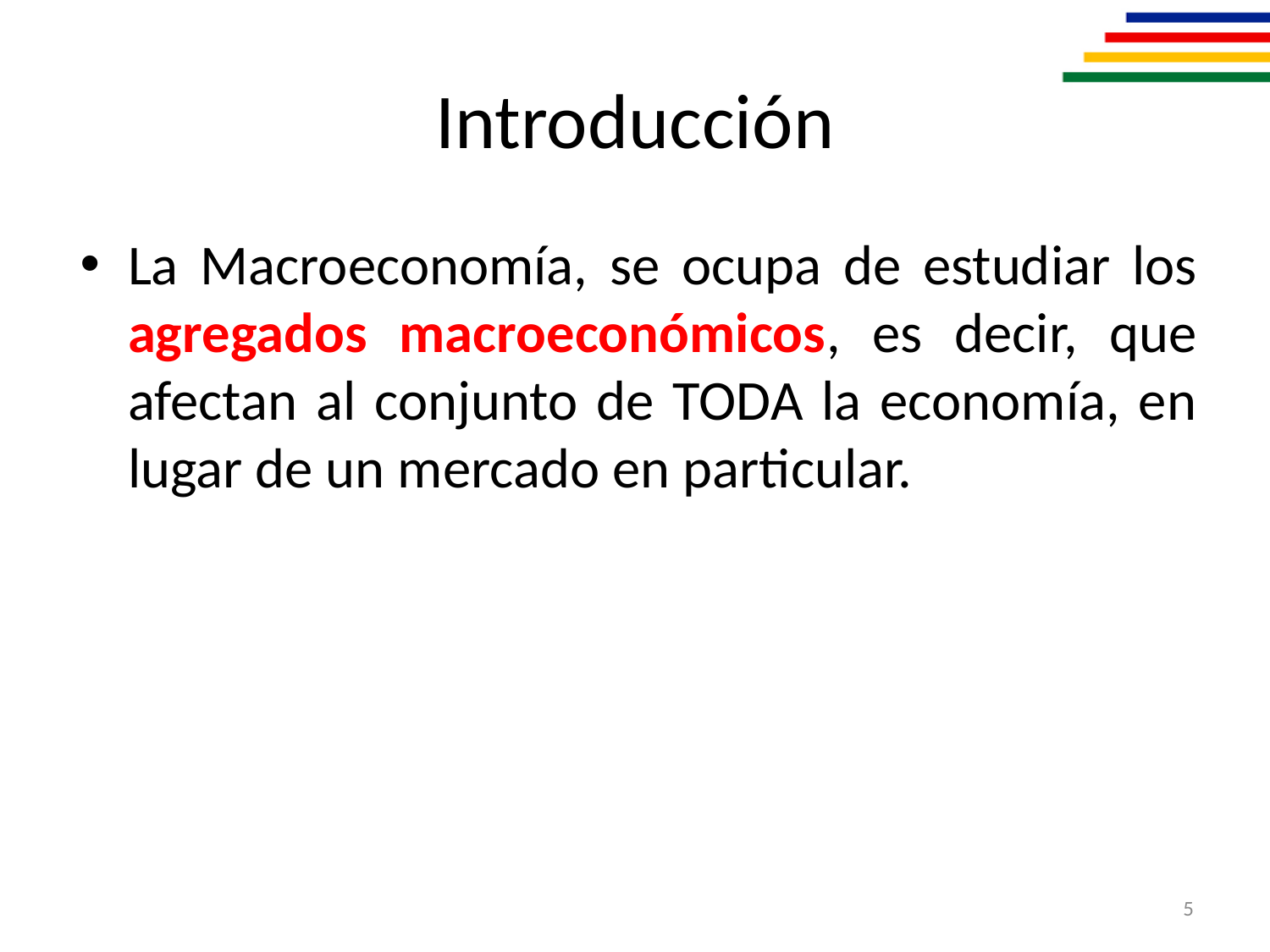

# Introducción
La Macroeconomía, se ocupa de estudiar los agregados macroeconómicos, es decir, que afectan al conjunto de TODA la economía, en lugar de un mercado en particular.
5